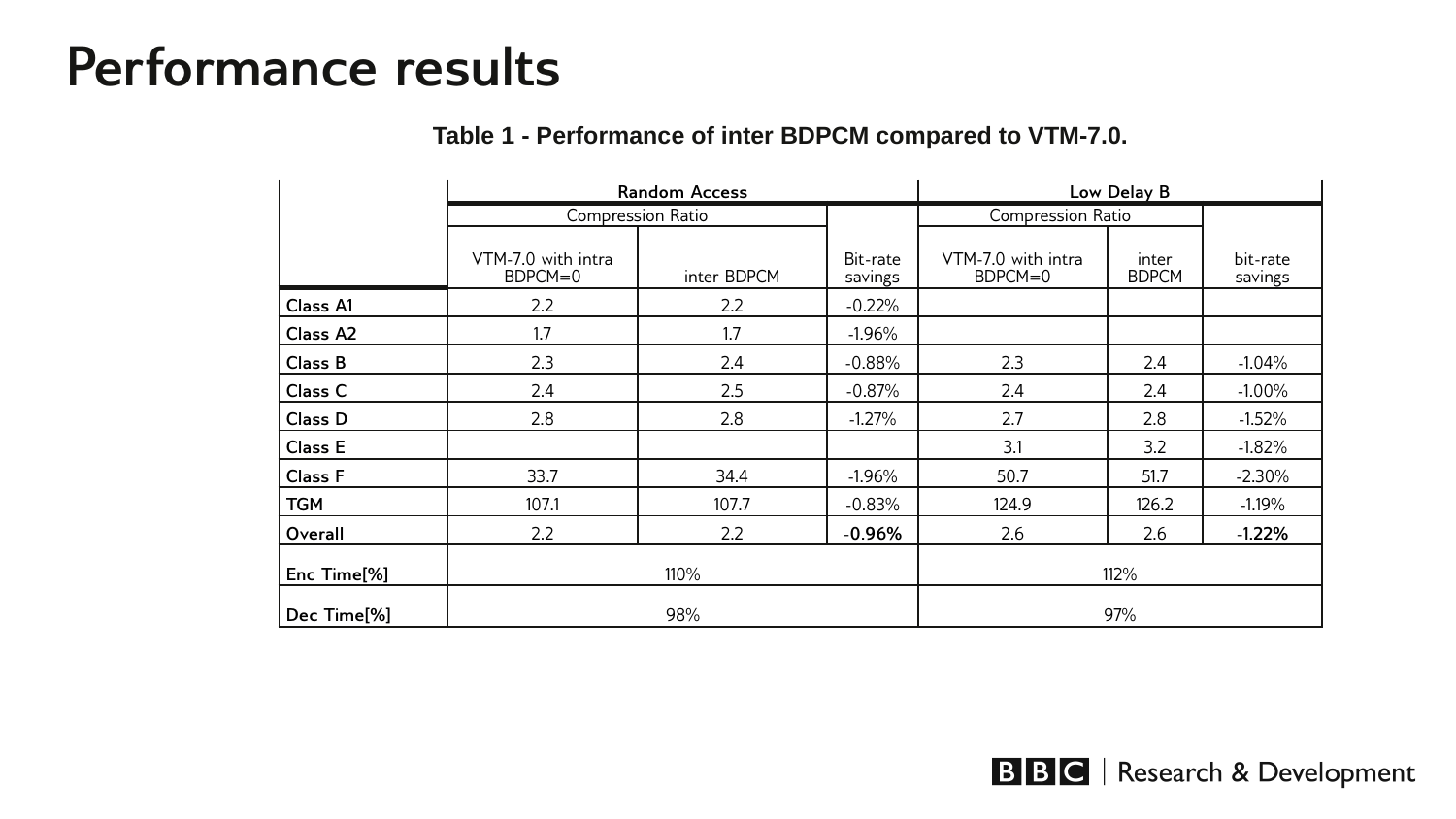

Performance results
Table 1 - Performance of inter BDPCM compared to VTM-7.0.
|  | Random Access |  |  | Low Delay B |  |  |
| --- | --- | --- | --- | --- | --- | --- |
|  | Compression Ratio |  | Bit-rate savings | Compression Ratio |  | bit-rate savings |
|  | VTM-7.0 with intra BDPCM=0 | inter BDPCM |  | VTM-7.0 with intra BDPCM=0 | inter BDPCM |  |
| Class A1 | 2.2 | 2.2 | -0.22% |  |  |  |
| Class A2 | 1.7 | 1.7 | -1.96% |  |  |  |
| Class B | 2.3 | 2.4 | -0.88% | 2.3 | 2.4 | -1.04% |
| Class C | 2.4 | 2.5 | -0.87% | 2.4 | 2.4 | -1.00% |
| Class D | 2.8 | 2.8 | -1.27% | 2.7 | 2.8 | -1.52% |
| Class E |  |  |  | 3.1 | 3.2 | -1.82% |
| Class F | 33.7 | 34.4 | -1.96% | 50.7 | 51.7 | -2.30% |
| TGM | 107.1 | 107.7 | -0.83% | 124.9 | 126.2 | -1.19% |
| Overall | 2.2 | 2.2 | -0.96% | 2.6 | 2.6 | -1.22% |
| Enc Time[%] | 110% |  |  | 112% |  |  |
| Dec Time[%] | 98% |  |  | 97% |  |  |